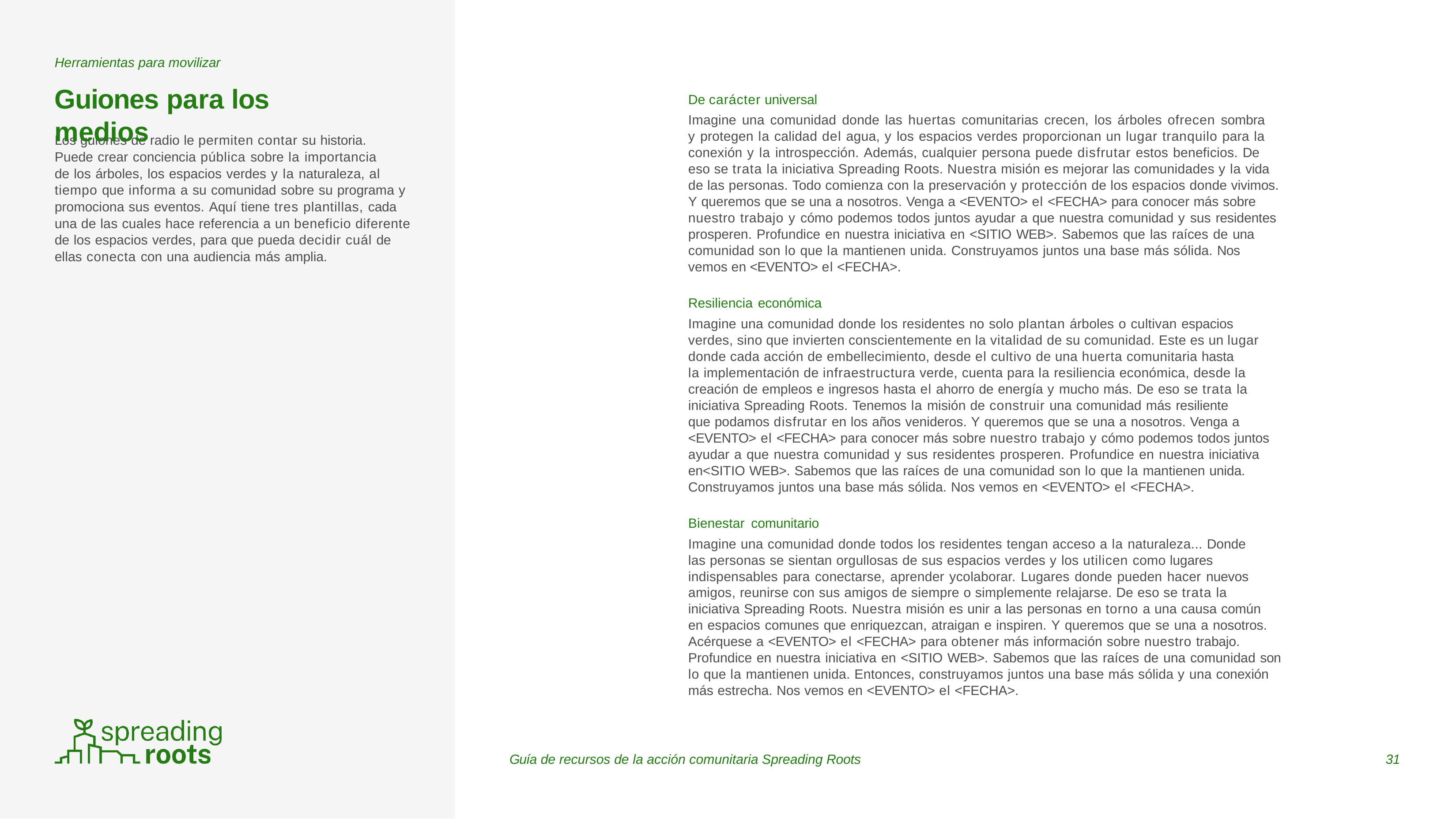

Herramientas para movilizar
# Guiones para los medios
De carácter universal
Imagine una comunidad donde las huertas comunitarias crecen, los árboles ofrecen sombra y protegen la calidad del agua, y los espacios verdes proporcionan un lugar tranquilo para la conexión y la introspección. Además, cualquier persona puede disfrutar estos beneficios. De
eso se trata la iniciativa Spreading Roots. Nuestra misión es mejorar las comunidades y la vida de las personas. Todo comienza con la preservación y protección de los espacios donde vivimos. Y queremos que se una a nosotros. Venga a <EVENTO> el <FECHA> para conocer más sobre nuestro trabajo y cómo podemos todos juntos ayudar a que nuestra comunidad y sus residentes prosperen. Profundice en nuestra iniciativa en <SITIO WEB>. Sabemos que las raíces de una comunidad son lo que la mantienen unida. Construyamos juntos una base más sólida. Nos vemos en <EVENTO> el <FECHA>.

Resiliencia económica
Imagine una comunidad donde los residentes no solo plantan árboles o cultivan espacios verdes, sino que invierten conscientemente en la vitalidad de su comunidad. Este es un lugar donde cada acción de embellecimiento, desde el cultivo de una huerta comunitaria hasta
la implementación de infraestructura verde, cuenta para la resiliencia económica, desde la creación de empleos e ingresos hasta el ahorro de energía y mucho más. De eso se trata la iniciativa Spreading Roots. Tenemos la misión de construir una comunidad más resiliente que podamos disfrutar en los años venideros. Y queremos que se una a nosotros. Venga a
<EVENTO> el <FECHA> para conocer más sobre nuestro trabajo y cómo podemos todos juntos ayudar a que nuestra comunidad y sus residentes prosperen. Profundice en nuestra iniciativa en<SITIO WEB>. Sabemos que las raíces de una comunidad son lo que la mantienen unida.
Construyamos juntos una base más sólida. Nos vemos en <EVENTO> el <FECHA>.

Bienestar comunitario
Imagine una comunidad donde todos los residentes tengan acceso a la naturaleza... Donde las personas se sientan orgullosas de sus espacios verdes y los utilicen como lugares indispensables para conectarse, aprender ycolaborar. Lugares donde pueden hacer nuevos amigos, reunirse con sus amigos de siempre o simplemente relajarse. De eso se trata la iniciativa Spreading Roots. Nuestra misión es unir a las personas en torno a una causa común
en espacios comunes que enriquezcan, atraigan e inspiren. Y queremos que se una a nosotros. Acérquese a <EVENTO> el <FECHA> para obtener más información sobre nuestro trabajo.
Profundice en nuestra iniciativa en <SITIO WEB>. Sabemos que las raíces de una comunidad son lo que la mantienen unida. Entonces, construyamos juntos una base más sólida y una conexión más estrecha. Nos vemos en <EVENTO> el <FECHA>.
Los guiones de radio le permiten contar su historia. Puede crear conciencia pública sobre la importancia de los árboles, los espacios verdes y la naturaleza, al
tiempo que informa a su comunidad sobre su programa y promociona sus eventos. Aquí tiene tres plantillas, cada una de las cuales hace referencia a un beneficio diferente de los espacios verdes, para que pueda decidir cuál de ellas conecta con una audiencia más amplia.
Guía de recursos de la acción comunitaria Spreading Roots
31